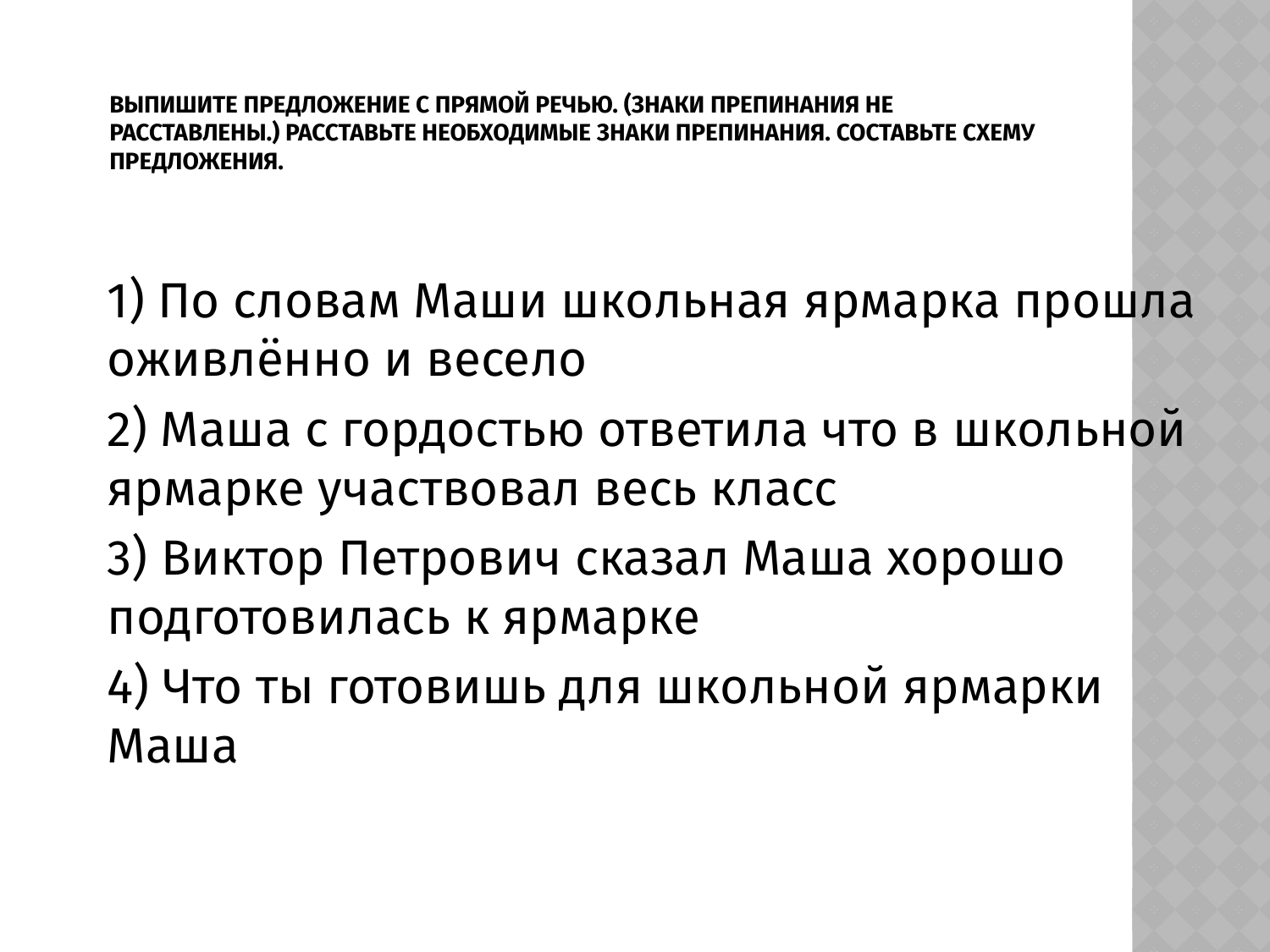

# Выпишите предложение с прямой речью. (Знаки препинания не расставлены.) Расставьте необходимые знаки препинания. Составьте схему предложения.

1)  По словам Маши школьная ярмарка прошла оживлённо и весело
2)  Маша с гордостью ответила что в школьной ярмарке участвовал весь класс
3)  Виктор Петрович сказал Маша хорошо подготовилась к ярмарке
4)  Что ты готовишь для школьной ярмарки Маша